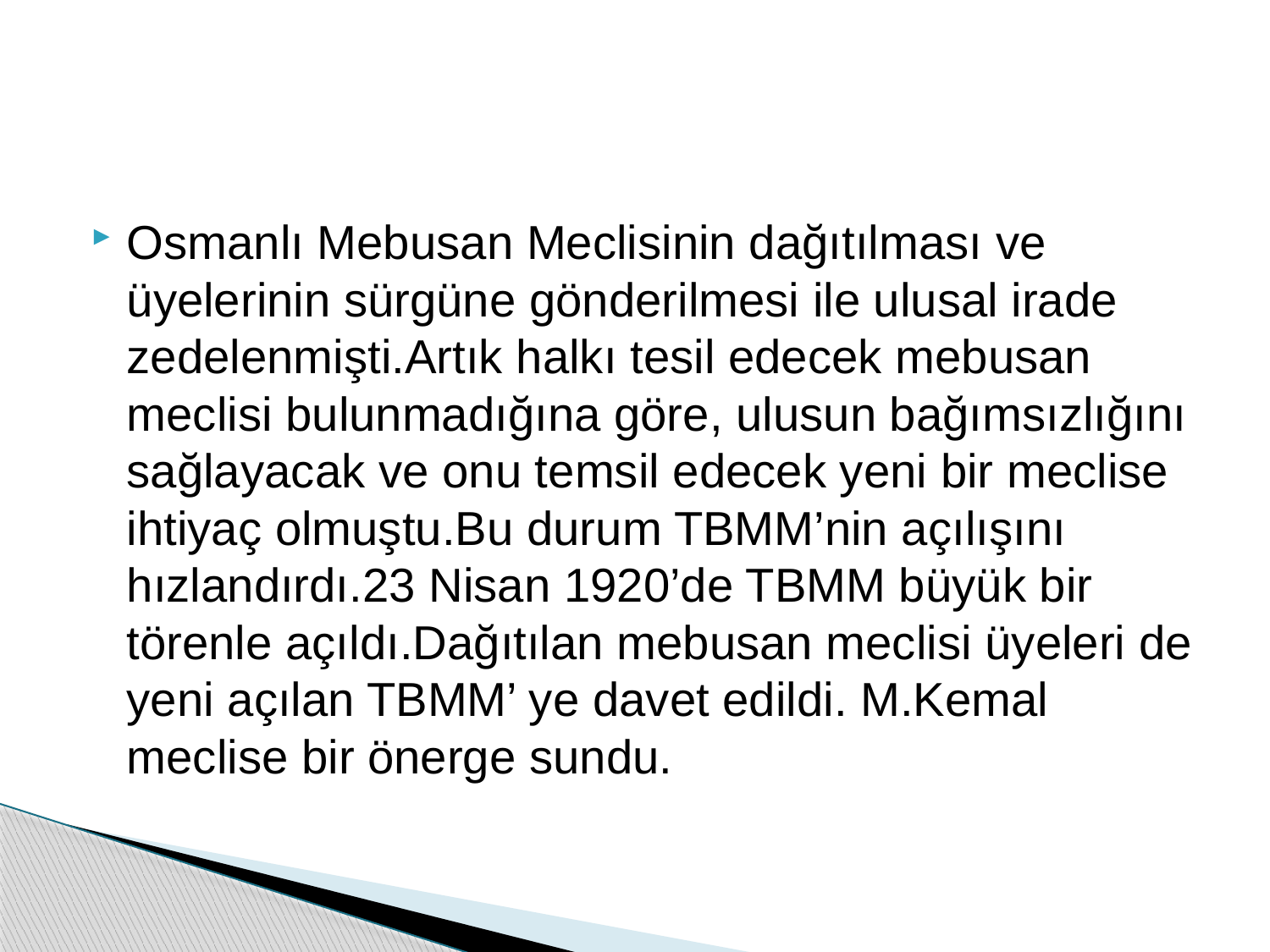

Osmanlı Mebusan Meclisinin dağıtılması ve üyelerinin sürgüne gönderilmesi ile ulusal irade zedelenmişti.Artık halkı tesil edecek mebusan meclisi bulunmadığına göre, ulusun bağımsızlığını sağlayacak ve onu temsil edecek yeni bir meclise ihtiyaç olmuştu.Bu durum TBMM’nin açılışını hızlandırdı.23 Nisan 1920’de TBMM büyük bir törenle açıldı.Dağıtılan mebusan meclisi üyeleri de yeni açılan TBMM’ ye davet edildi. M.Kemal meclise bir önerge sundu.